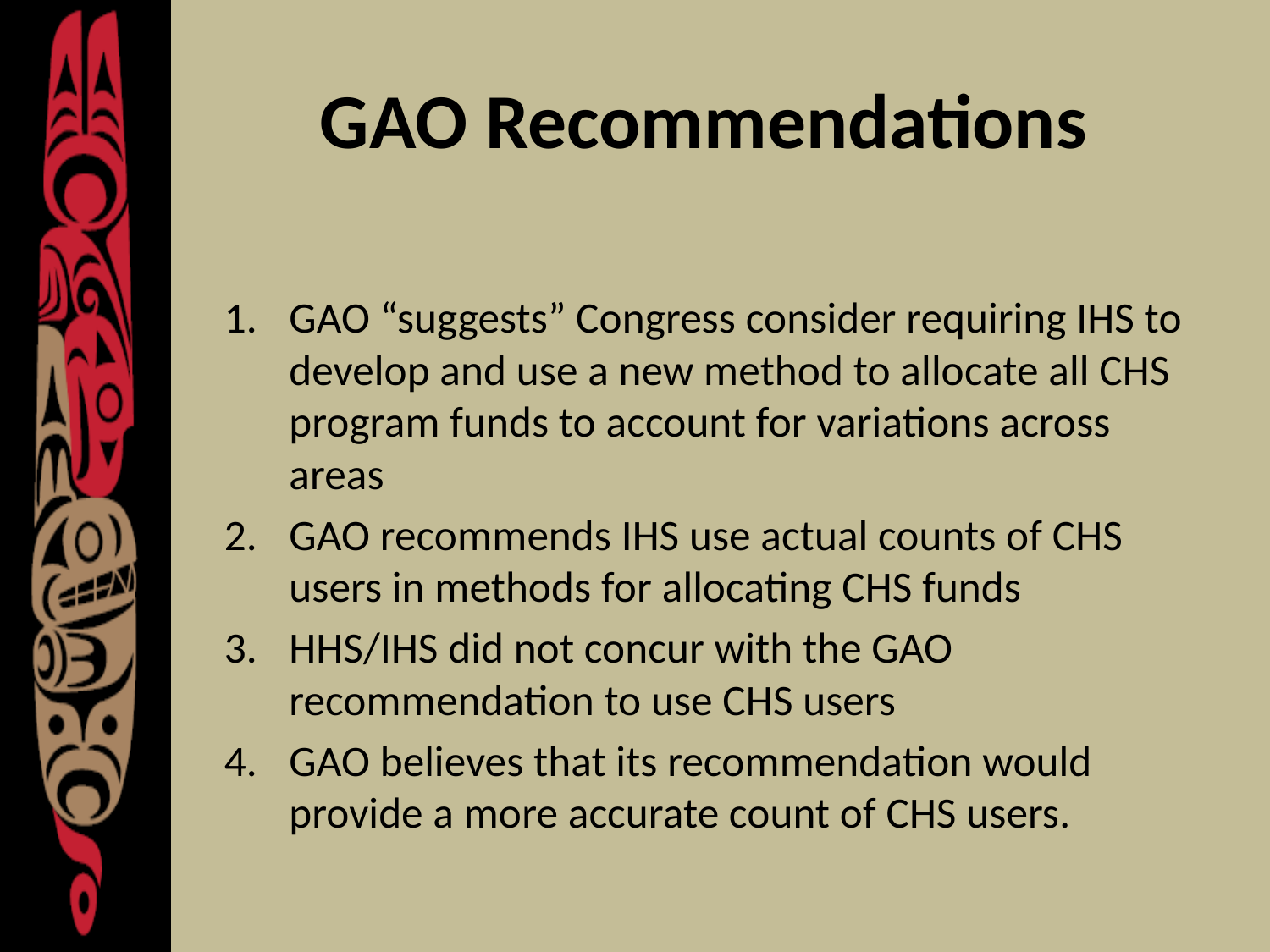

# GAO Recommendations

GAO “suggests” Congress consider requiring IHS to develop and use a new method to allocate all CHS program funds to account for variations across areas
GAO recommends IHS use actual counts of CHS users in methods for allocating CHS funds
HHS/IHS did not concur with the GAO recommendation to use CHS users
GAO believes that its recommendation would provide a more accurate count of CHS users.